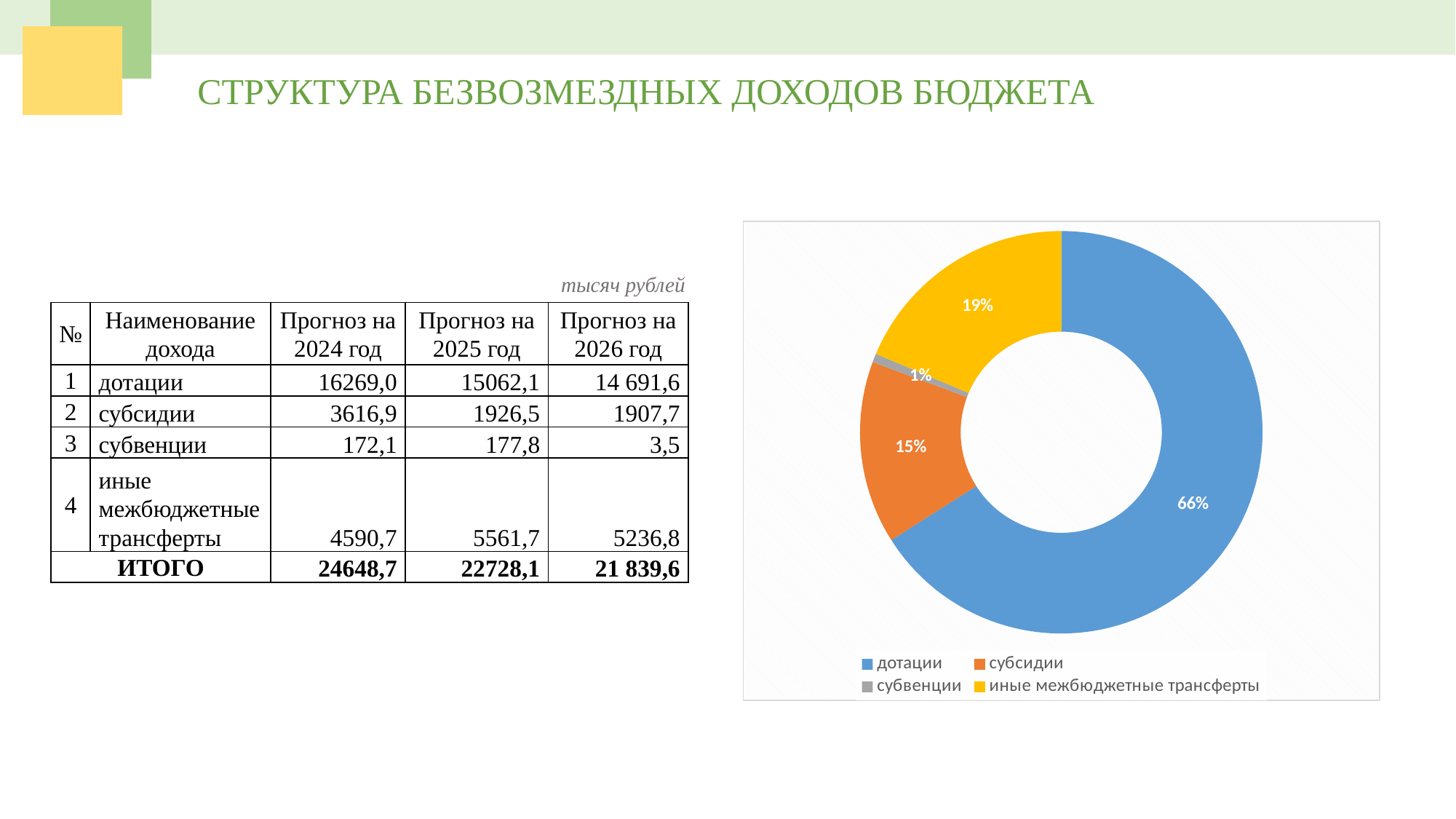

СТРУКТУРА БЕЗВОЗМЕЗДНЫХ ДОХОДОВ БЮДЖЕТА

### Chart

| Category | СТРУКТУРА БЕЗВОЗМЕЗДНЫХ ДОХОДОВ БЮДЖЕТА |
|---|---|
| дотации | 16269.0 |
| субсидии | 3616.9 |
| субвенции | 172.1 |
| иные межбюджетные трансферты | 4590.7 |
тысяч рублей
| № | Наименование дохода | Прогноз на 2024 год | Прогноз на 2025 год | Прогноз на 2026 год |
| --- | --- | --- | --- | --- |
| 1 | дотации | 16269,0 | 15062,1 | 14 691,6 |
| 2 | субсидии | 3616,9 | 1926,5 | 1907,7 |
| 3 | субвенции | 172,1 | 177,8 | 3,5 |
| 4 | иные межбюджетные трансферты | 4590,7 | 5561,7 | 5236,8 |
| ИТОГО |  | 24648,7 | 22728,1 | 21 839,6 |